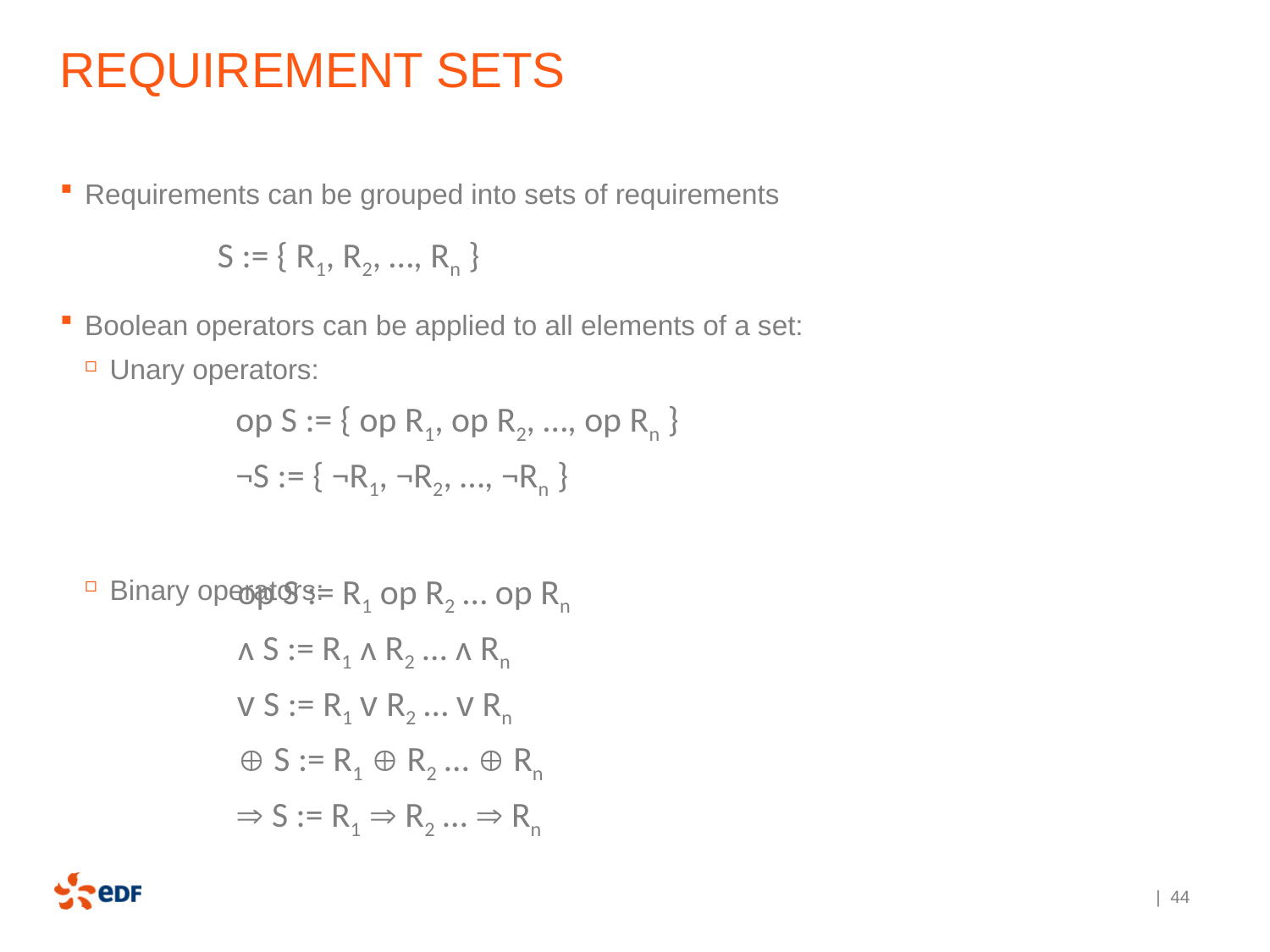

# Requirement SETS
Requirements can be grouped into sets of requirements

Boolean operators can be applied to all elements of a set:
Unary operators:

Binary operators:

S := { R1, R2, …, Rn }
op S := { op R1, op R2, …, op Rn }
¬S := { ¬R1, ¬R2, …, ¬Rn }
op S := R1 op R2 … op Rn
ᴧ S := R1 ᴧ R2 … ᴧ Rn
ᴠ S := R1 ᴠ R2 … ᴠ Rn
⊕ S := R1 ⊕ R2 … ⊕ Rn
⇒ S := R1 ⇒ R2 … ⇒ Rn